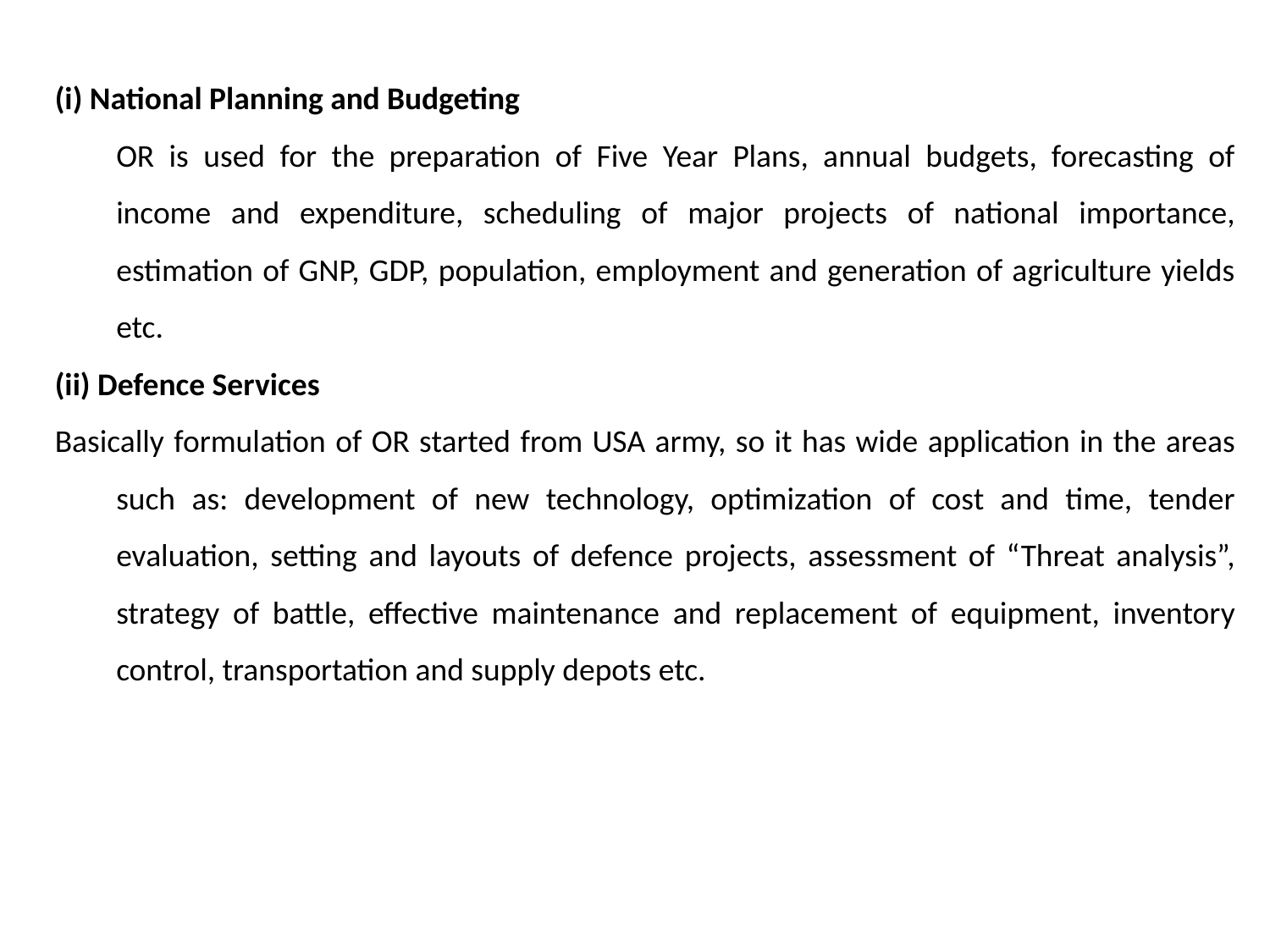

(i) National Planning and Budgeting
	OR is used for the preparation of Five Year Plans, annual budgets, forecasting of income and expenditure, scheduling of major projects of national importance, estimation of GNP, GDP, population, employment and generation of agriculture yields etc.
(ii) Defence Services
Basically formulation of OR started from USA army, so it has wide application in the areas such as: development of new technology, optimization of cost and time, tender evaluation, setting and layouts of defence projects, assessment of “Threat analysis”, strategy of battle, effective maintenance and replacement of equipment, inventory control, transportation and supply depots etc.